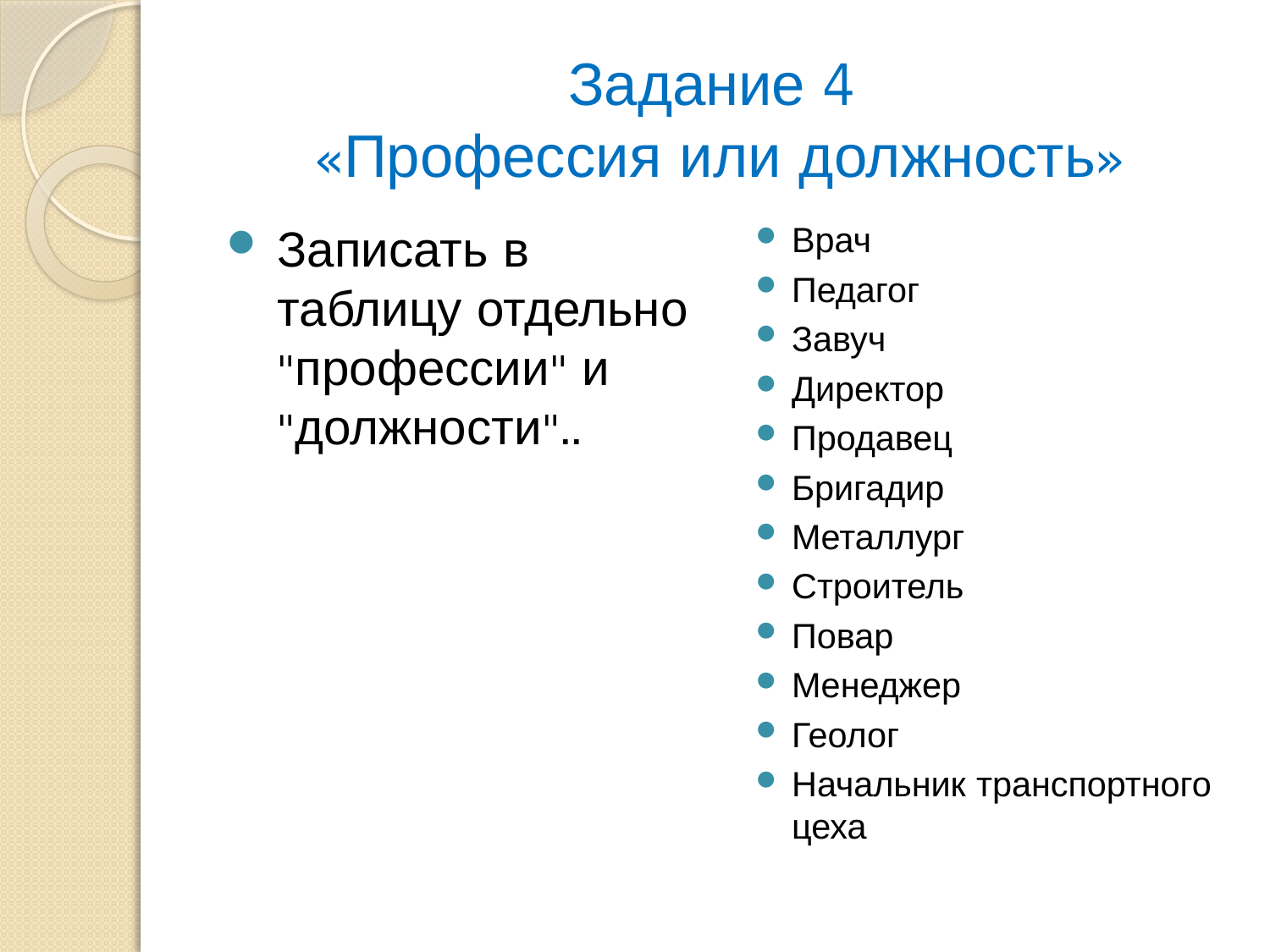

# Задание 4 «Профессия или должность»
Записать в таблицу отдельно "профессии" и "должности"..

Врач
Педагог
Завуч
Директор
Продавец
Бригадир
Металлург
Строитель
Повар
Менеджер
Геолог
Начальник транспортного цеха